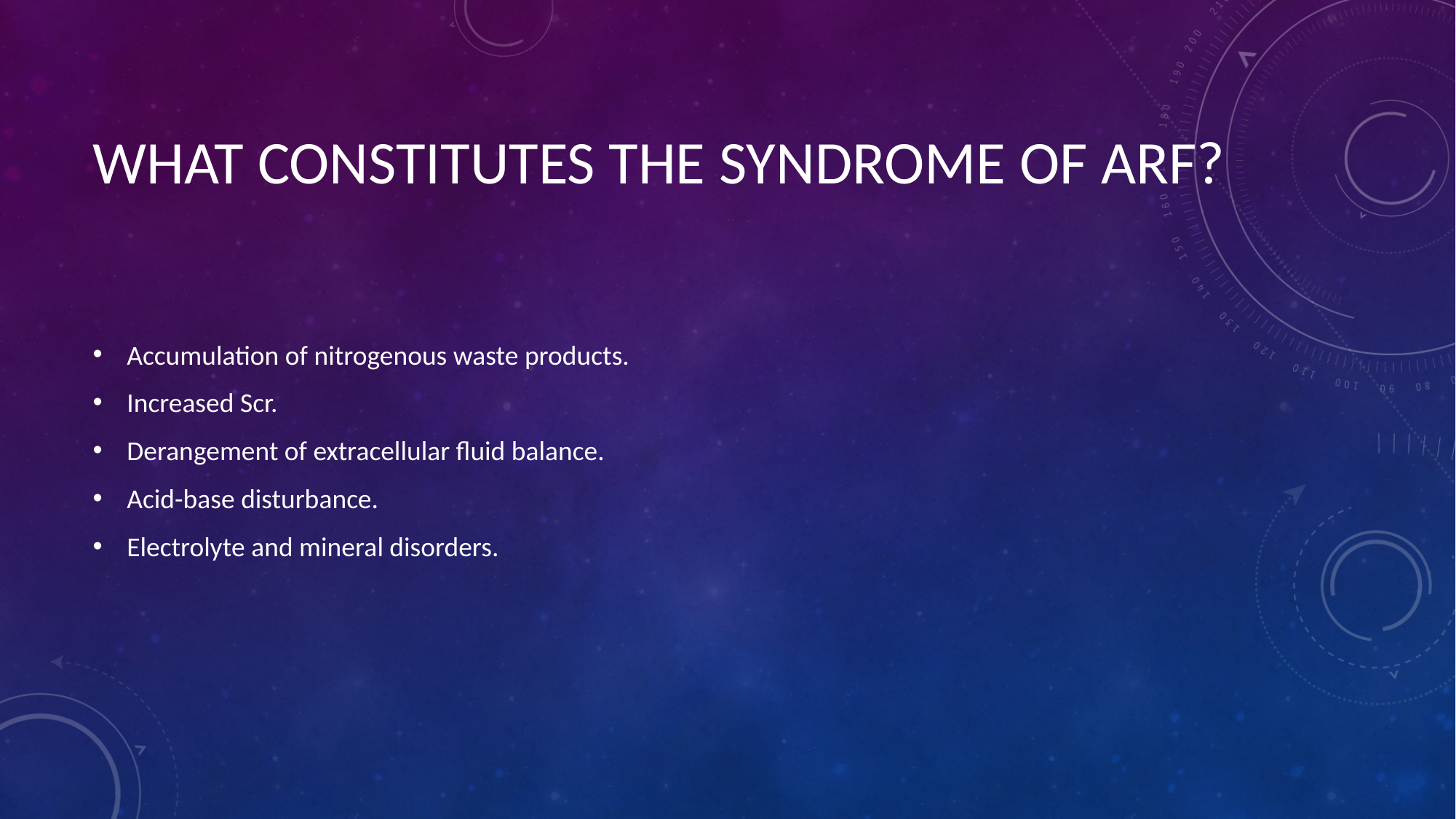

# What constitutes the syndrome of ARF?
Accumulation of nitrogenous waste products.
Increased Scr.
Derangement of extracellular fluid balance.
Acid-base disturbance.
Electrolyte and mineral disorders.